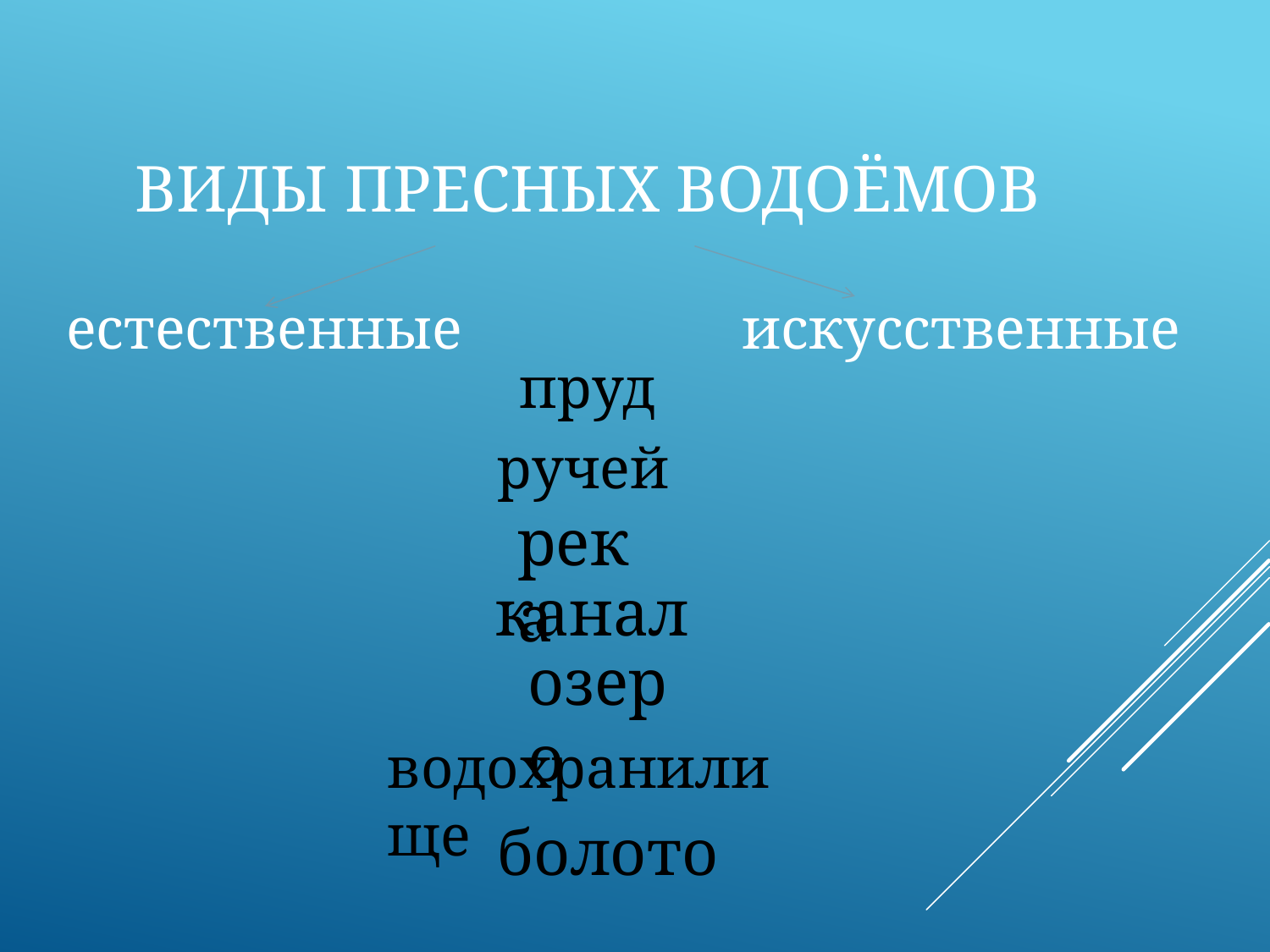

ВИДЫ ПРЕСНЫХ ВОДОЁМОВ
естественные
искусственные
пруд
ручей
река
канал
озеро
водохранилище
болото